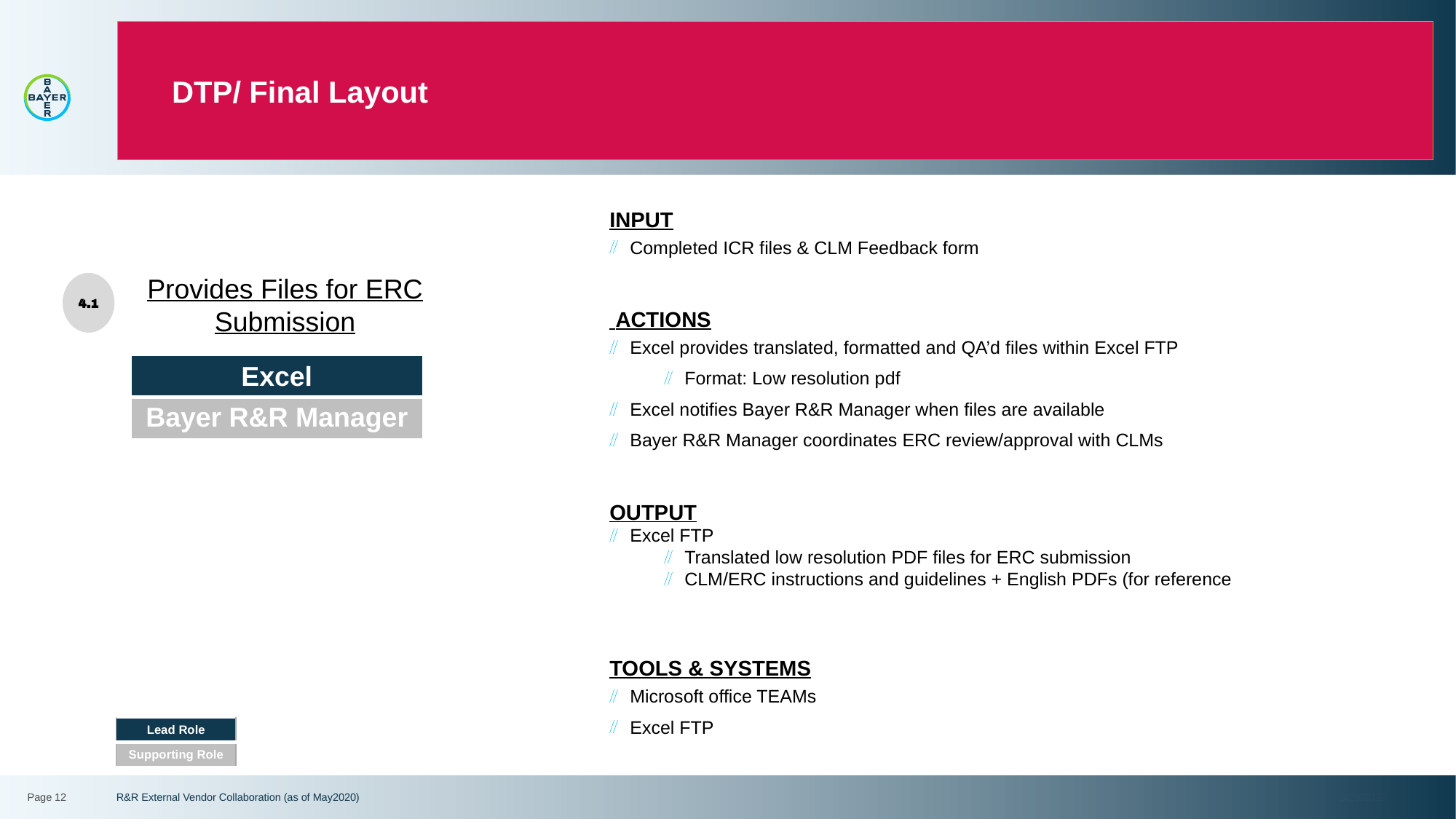

# DTP/ Final Layout
INPUT
Completed ICR files & CLM Feedback form

 ACTIONS
Excel provides translated, formatted and QA’d files within Excel FTP
Format: Low resolution pdf
Excel notifies Bayer R&R Manager when files are available
Bayer R&R Manager coordinates ERC review/approval with CLMs

OUTPUT
Excel FTP
Translated low resolution PDF files for ERC submission
CLM/ERC instructions and guidelines + English PDFs (for reference

TOOLS & SYSTEMS
Microsoft office TEAMs
Excel FTP

4.1
Provides Files for ERC Submission
| Excel |
| --- |
| Bayer R&R Manager |
| Lead Role |
| --- |
| Supporting Role |
Page 12
R&R External Vendor Collaboration (as of May2020)
3/29/2022